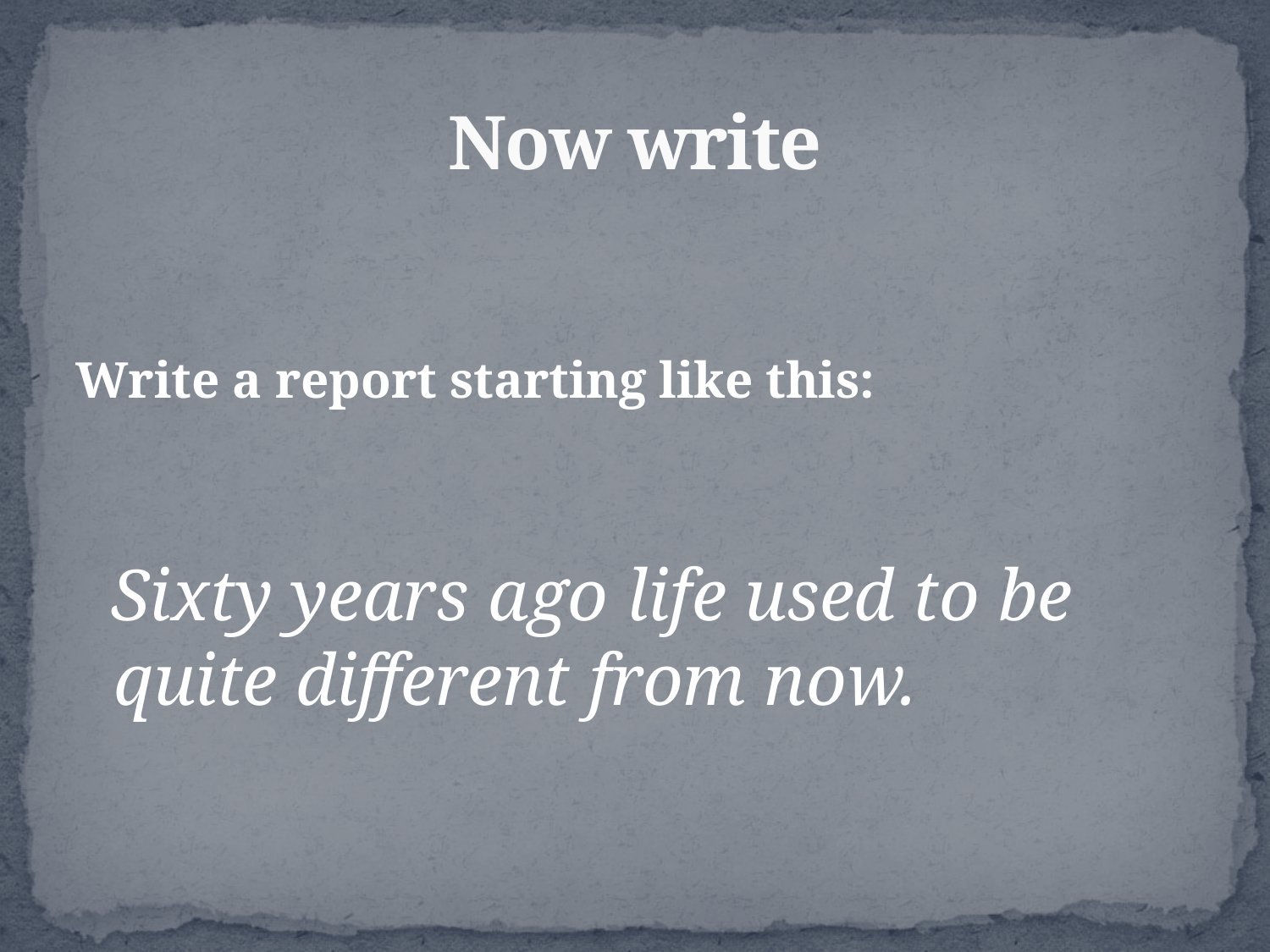

# Now write

Write a report starting like this:

   Sixty years ago life used to be quite different from now.